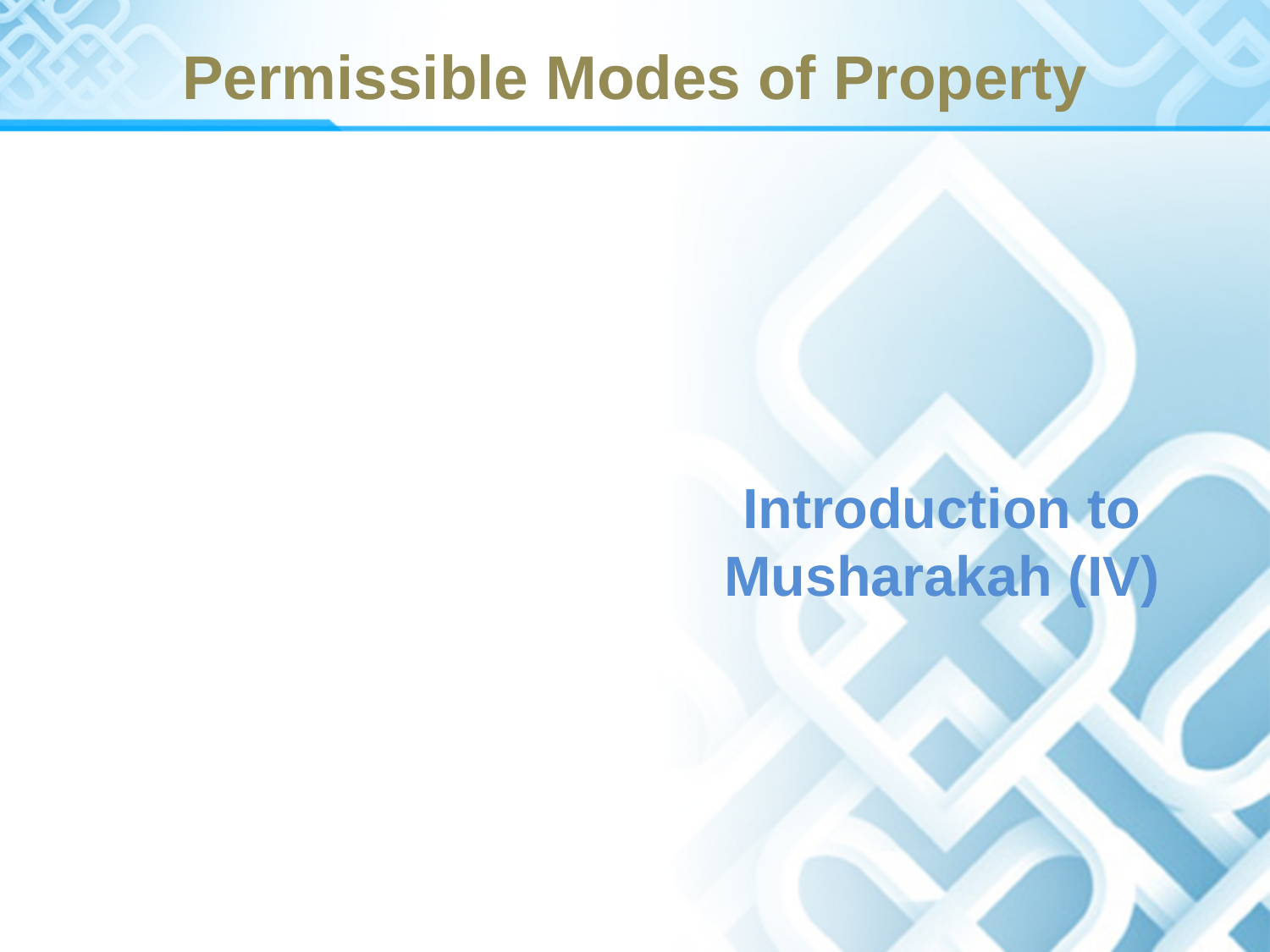

# Permissible Modes of Property
Introduction to Musharakah (IV)